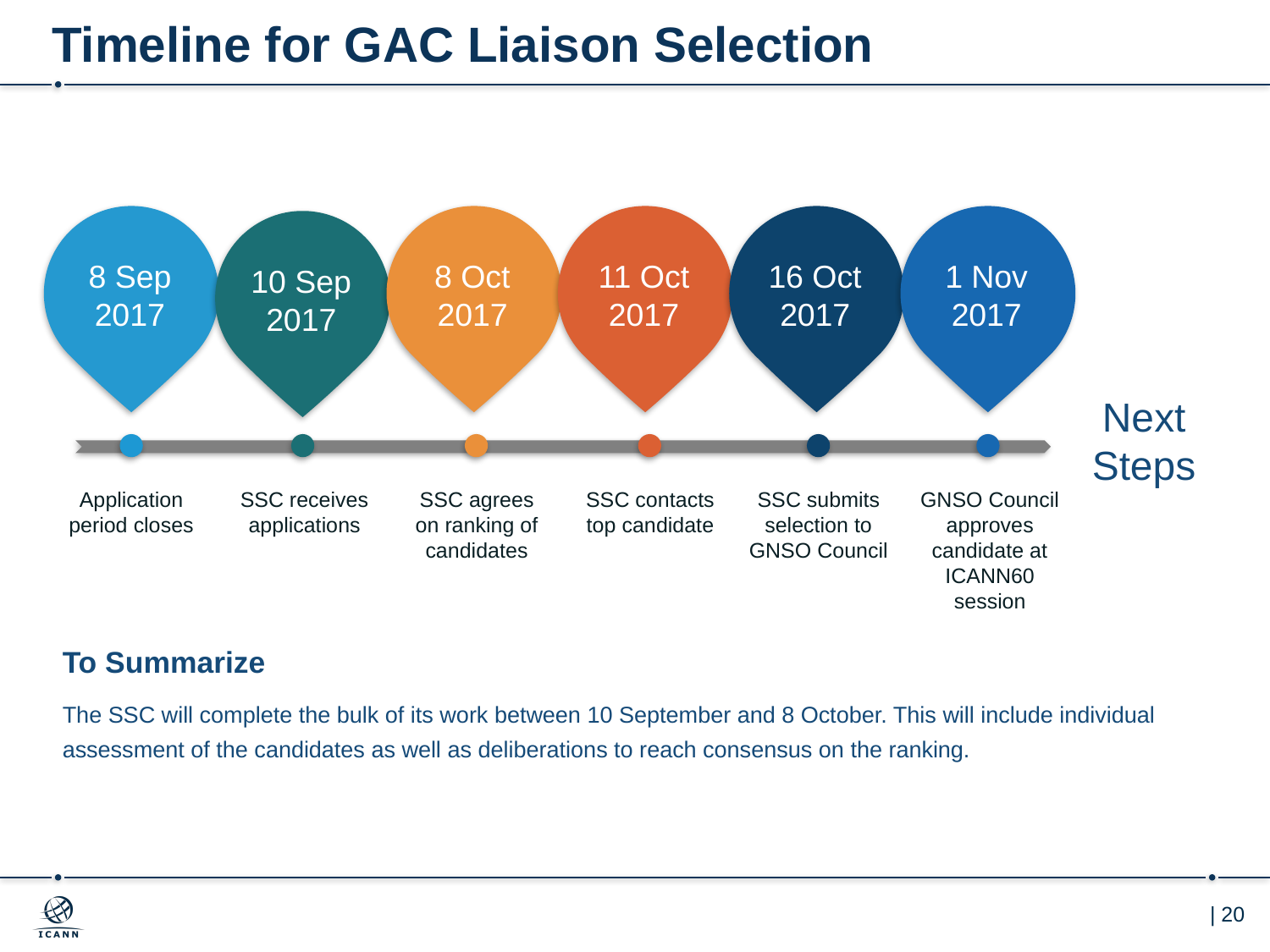

# Timeline for GAC Liaison Selection

8 Sep 2017

8 Oct
2017

11 Oct
2017

16 Oct 2017

1 Nov
2017

10 Sep
2017

Next
Steps

Application period closes
SSC receives applications
SSC agrees on ranking of candidates
SSC contacts top candidate
SSC submits selection to GNSO Council
GNSO Council approves candidate at ICANN60 session
To Summarize
The SSC will complete the bulk of its work between 10 September and 8 October. This will include individual assessment of the candidates as well as deliberations to reach consensus on the ranking.